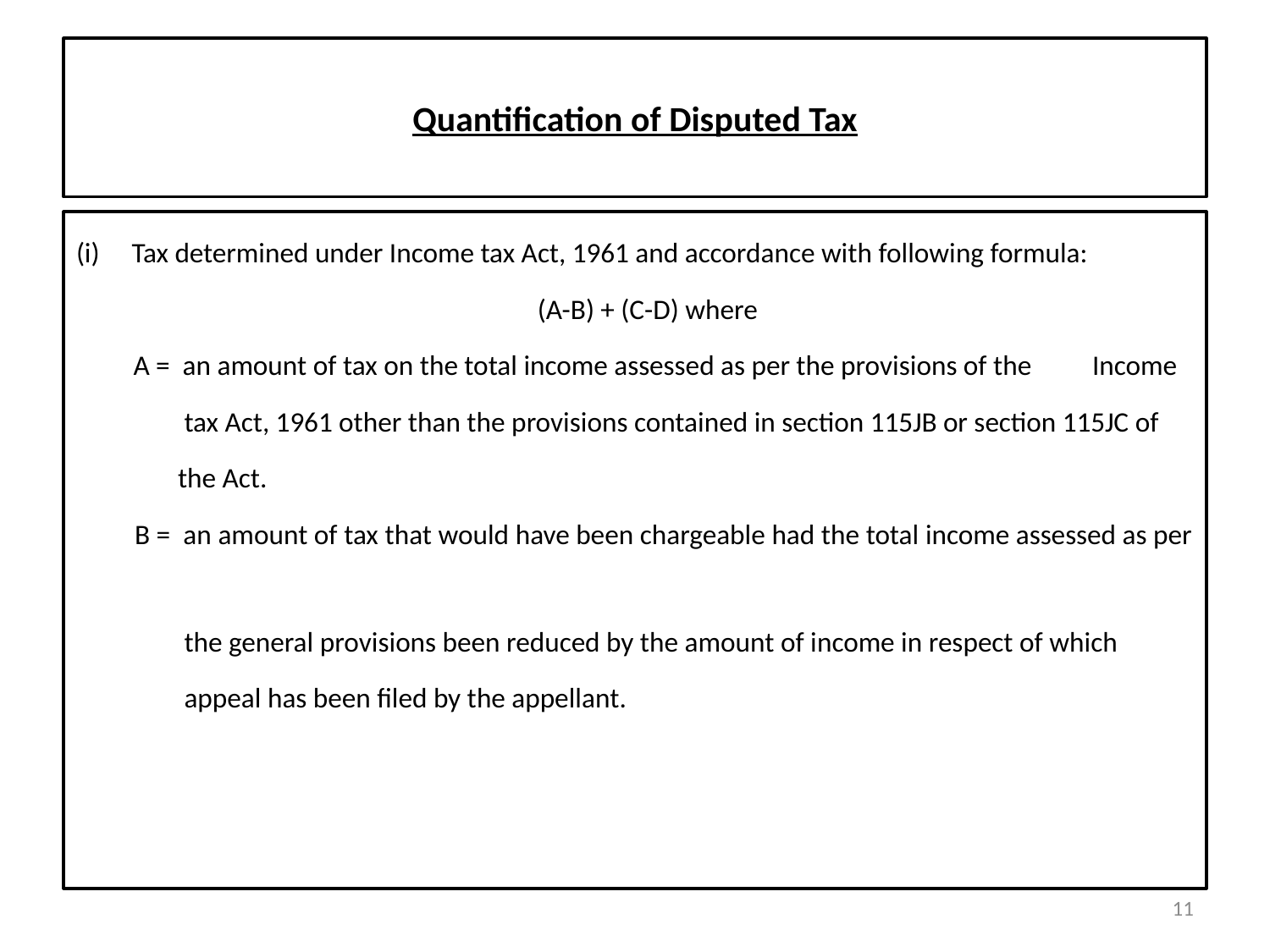

# Quantification of Disputed Tax
Tax determined under Income tax Act, 1961 and accordance with following formula:
    (A-B) + (C-D) where
         A =  an amount of tax on the total income assessed as per the provisions of the 	Income
                 tax Act, 1961 other than the provisions contained in section 115JB or section 115JC of
                the Act.
         B =  an amount of tax that would have been chargeable had the total income assessed as per
                 the general provisions been reduced by the amount of income in respect of which
                 appeal has been filed by the appellant.

11